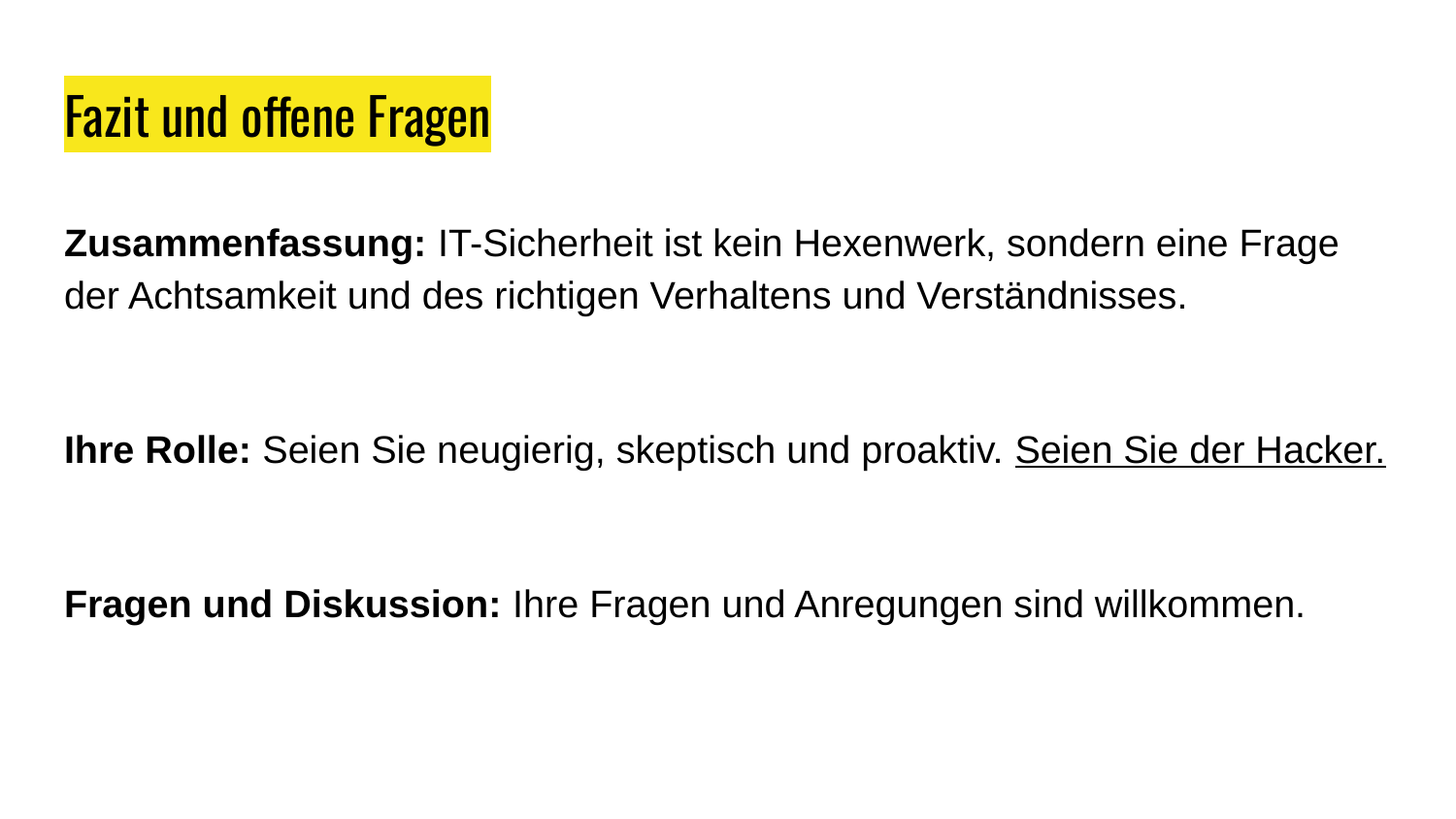

# Fazit und offene Fragen
Zusammenfassung: IT-Sicherheit ist kein Hexenwerk, sondern eine Frage der Achtsamkeit und des richtigen Verhaltens und Verständnisses.

Ihre Rolle: Seien Sie neugierig, skeptisch und proaktiv. Seien Sie der Hacker.

Fragen und Diskussion: Ihre Fragen und Anregungen sind willkommen.